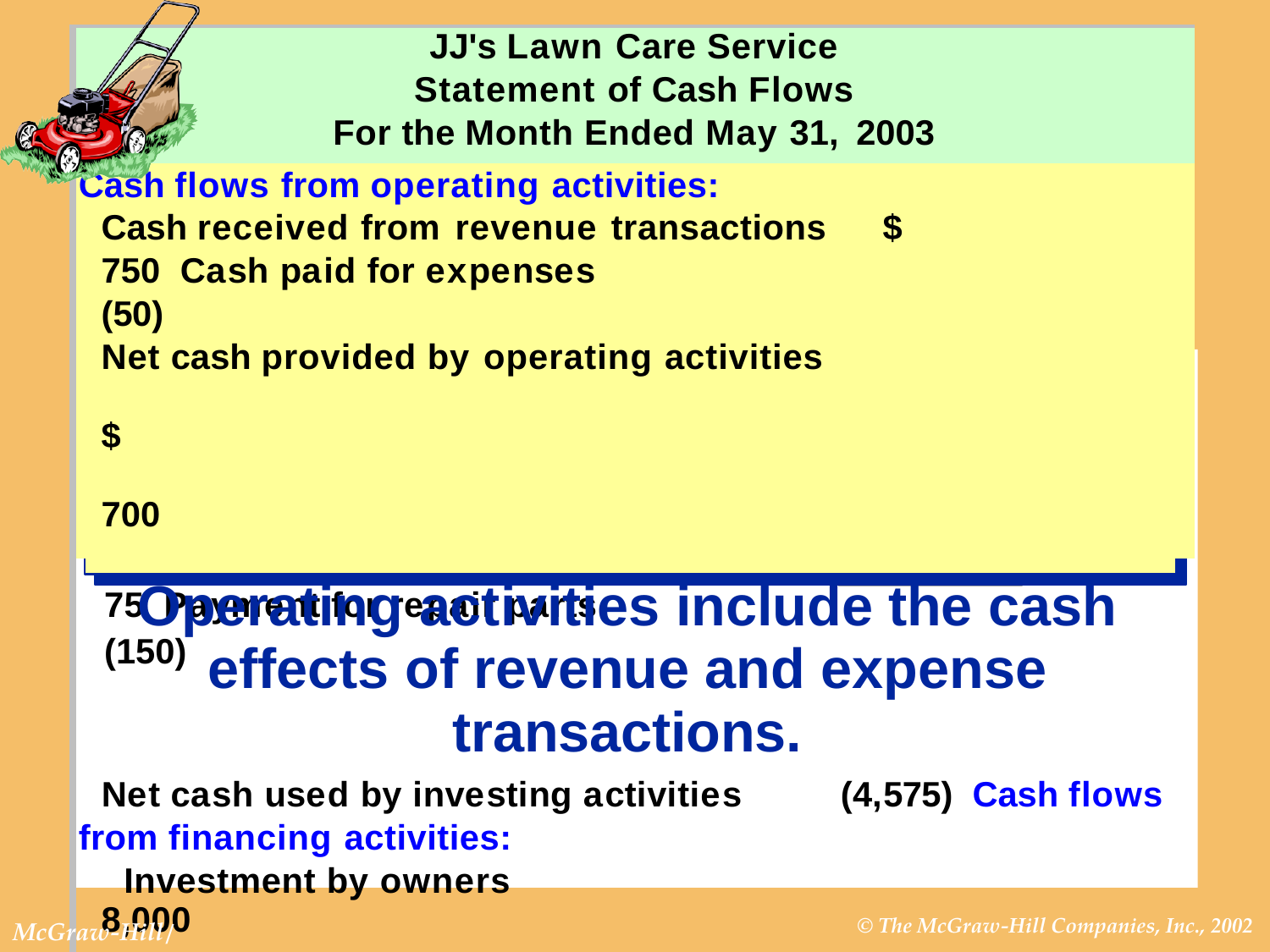

| JJ's Lawn Care Service Statement of Cash Flows For the Month Ended May 31, 2003 |  |
| --- | --- |
| Cash flows from operating activities: Cash received from revenue transactions $ 750 Cash paid for expenses (50) Net cash provided by operating activities $ 700 |  |
| Operating activities include the cash effects of revenue and expense transactions. Net cash used by investing activities (4,575) Cash flows from financing activities: Investment by owners 8,000 |  |
| Increase in cash for month | $ 4,125 |
| Cash balance, May 1, 2003 | - |
| Cash balance, May 31, 2003 | $ 4,125 |
|  |  |

Cash flows from investing activities:
Purchase of lawn mower	$	(2,500)  Purchase of truck		(2,000)
Collection for sale  of repair parts		75  Payment for repair parts	(150)

© The McGraw-Hill Companies, Inc., 2002
McGraw-Hill/Irwin